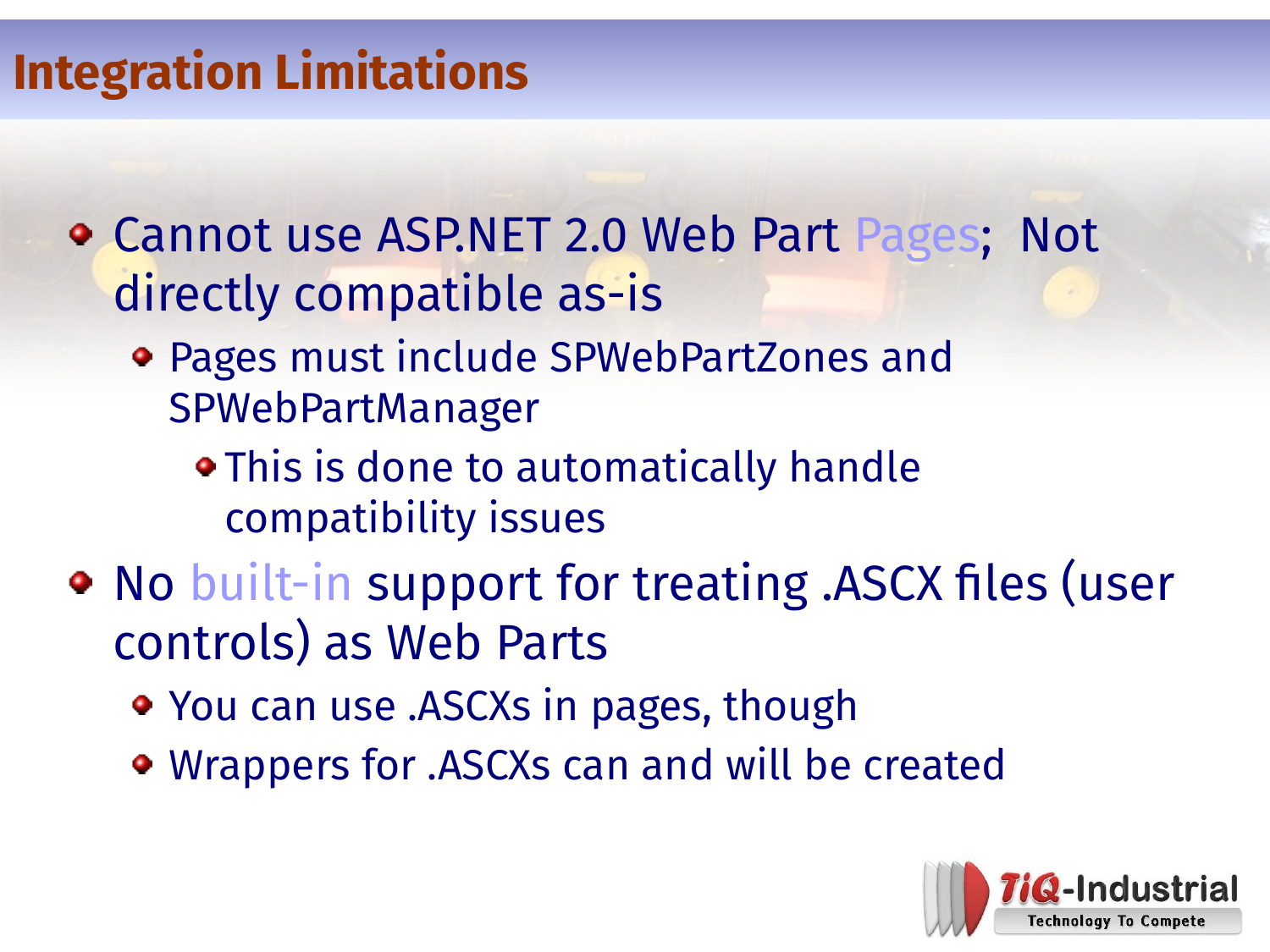

# Integration Limitations
Cannot use ASP.NET 2.0 Web Part Pages;  Not directly compatible as-is
Pages must include SPWebPartZones and SPWebPartManager
This is done to automatically handle
compatibility issues
No built-in support for treating .ASCX files (user controls) as Web Parts
You can use .ASCXs in pages, though
Wrappers for .ASCXs can and will be created